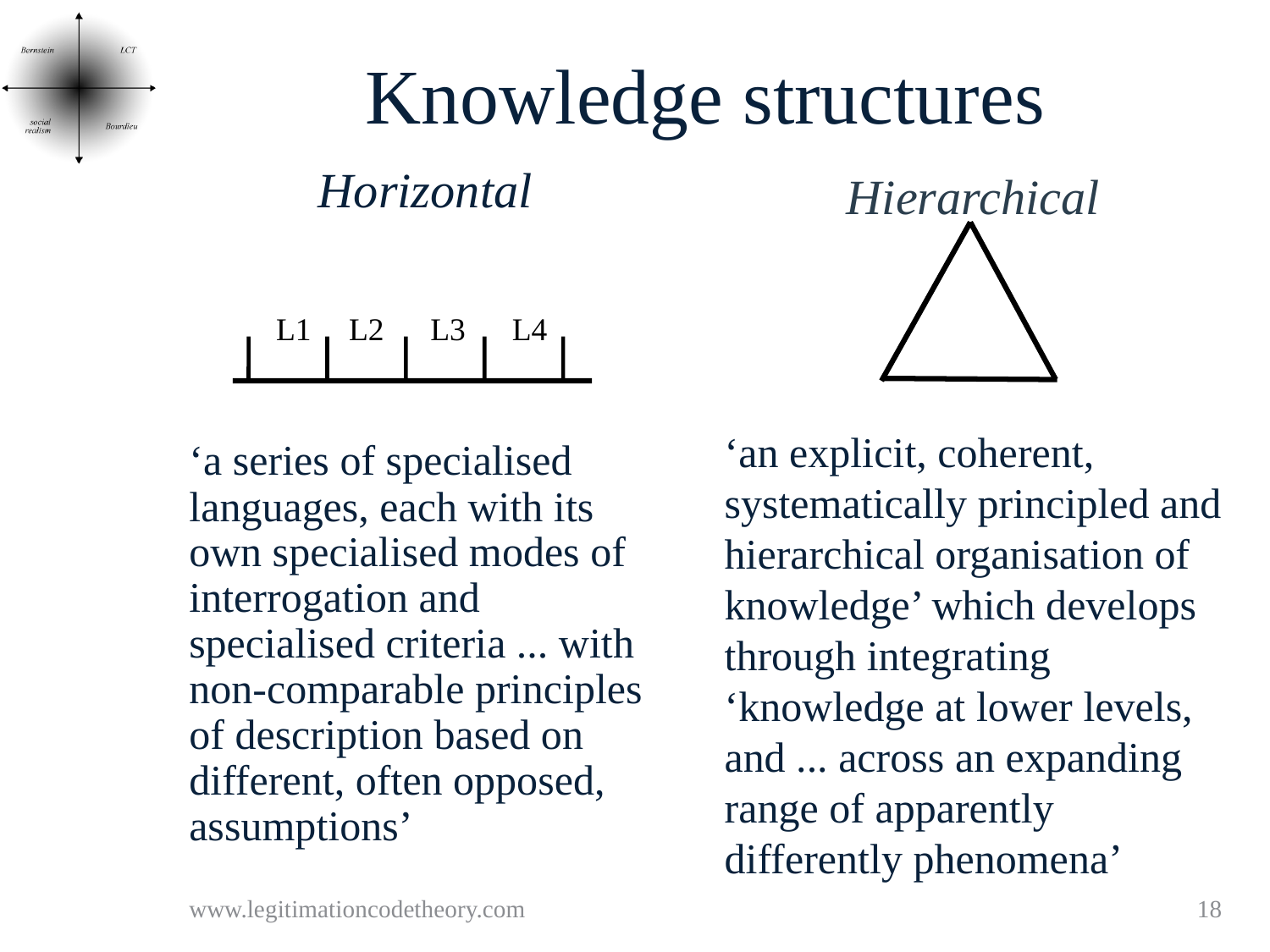

# Knowledge structures
Horizontal

‘a series of specialised languages, each with its own specialised modes of interrogation and specialised criteria ... with non-comparable principles of description based on different, often opposed, assumptions’
Hierarchical

‘an explicit, coherent, systematically principled and hierarchical organisation of knowledge’ which develops through integrating ‘knowledge at lower levels, and ... across an expanding range of apparently differently phenomena’

L1
L2
L3
L4

www.legitimationcodetheory.com
18